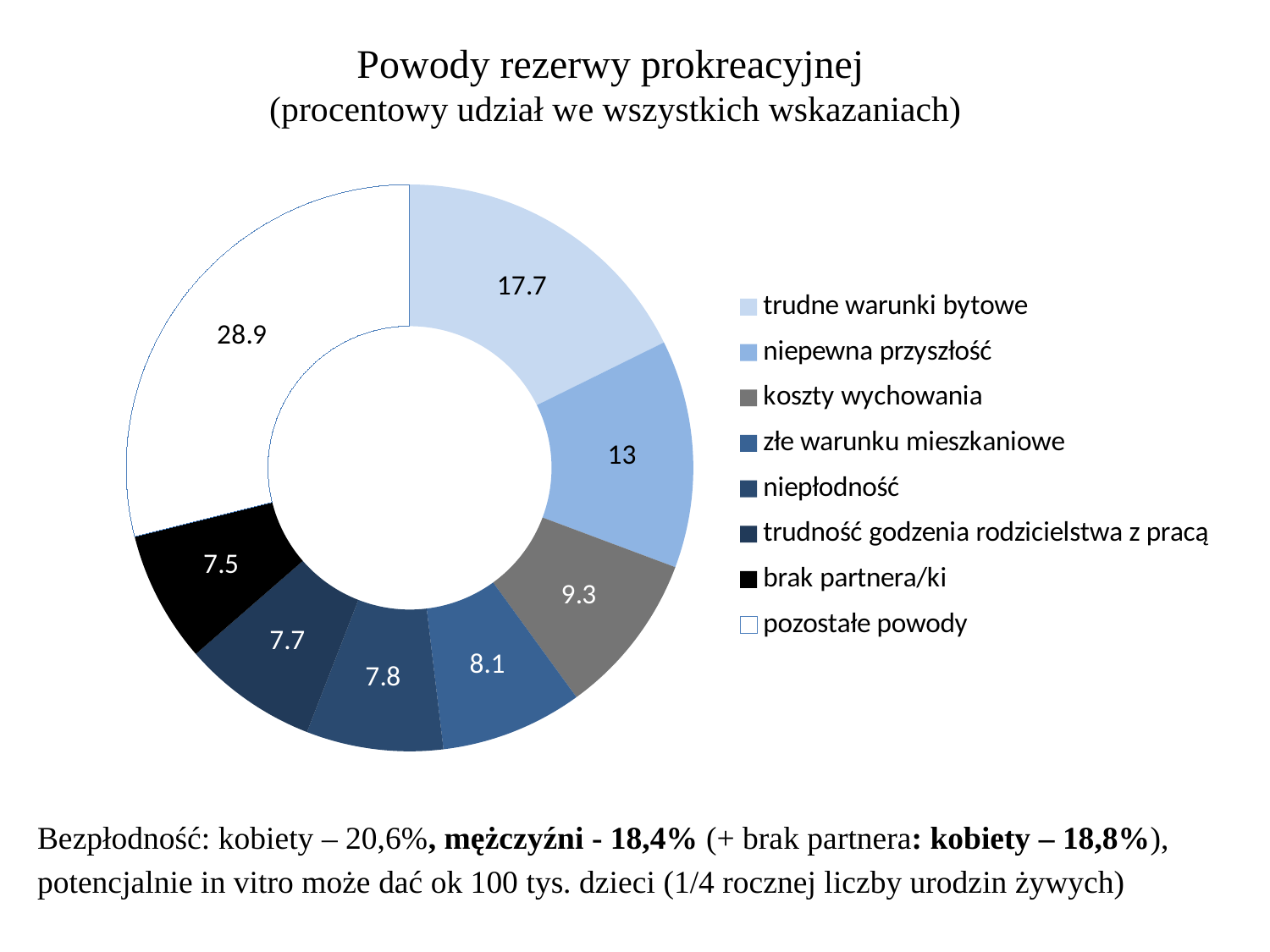

Powody rezerwy prokreacyjnej
(procentowy udział we wszystkich wskazaniach)

### Chart

| Category | Kolumna1 |
|---|---|
| trudne warunki bytowe | 17.7 |
| niepewna przyszłość | 13.0 |
| koszty wychowania | 9.3 |
| złe warunku mieszkaniowe | 8.1 |
| niepłodność | 7.8 |
| trudność godzenia rodzicielstwa z pracą | 7.7 |
| brak partnera/ki | 7.5 |
| pozostałe powody | 28.9 |
Bezpłodność: kobiety – 20,6%, mężczyźni - 18,4% (+ brak partnera: kobiety – 18,8%), potencjalnie in vitro może dać ok 100 tys. dzieci (1/4 rocznej liczby urodzin żywych)